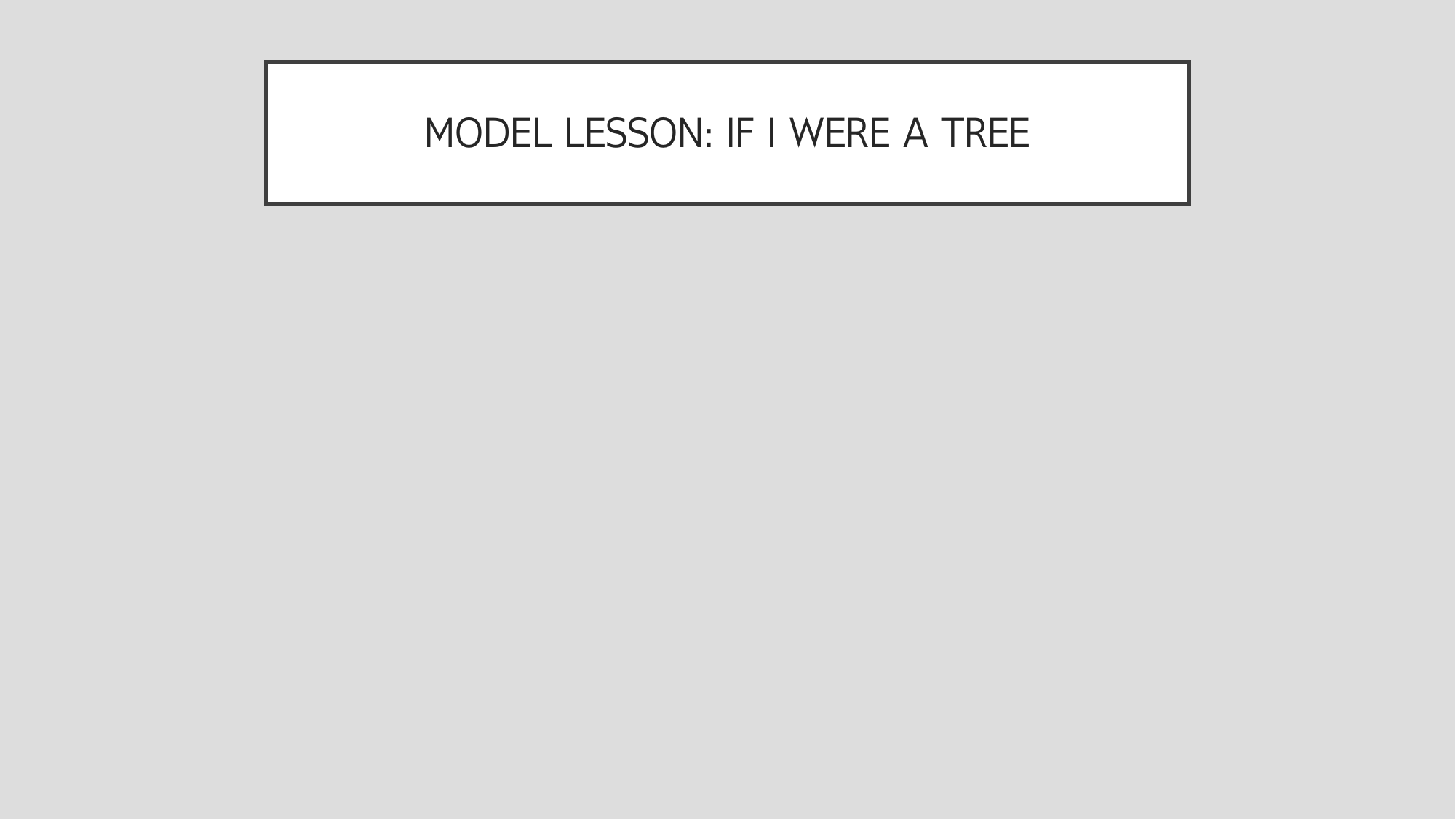

MODEL LESSON: IF I WERE A TREE